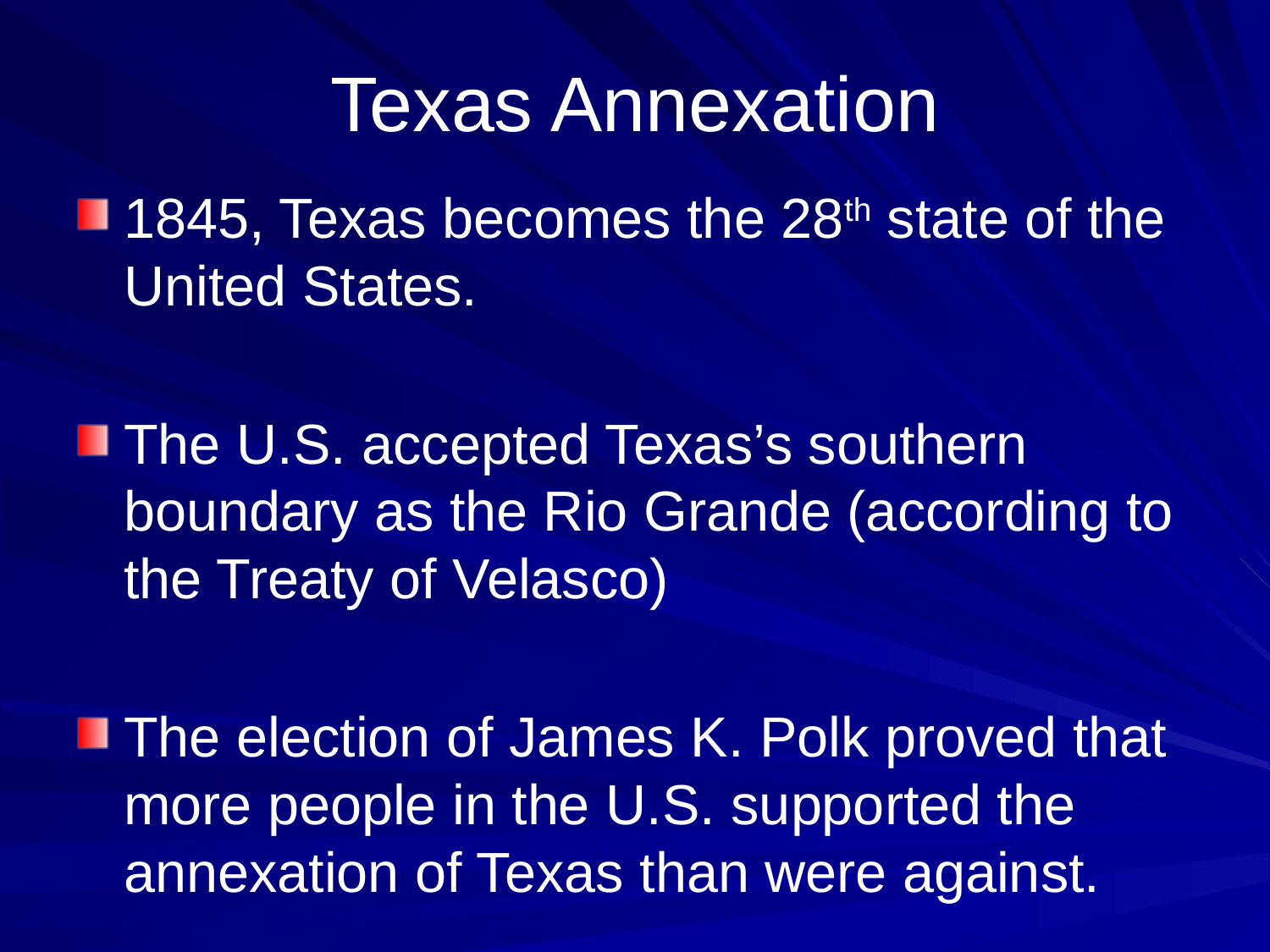

# Texas Annexation
1845, Texas becomes the 28th state of the United States.

The U.S. accepted Texas’s southern boundary as the Rio Grande (according to the Treaty of Velasco)

The election of James K. Polk proved that more people in the U.S. supported the annexation of Texas than were against.